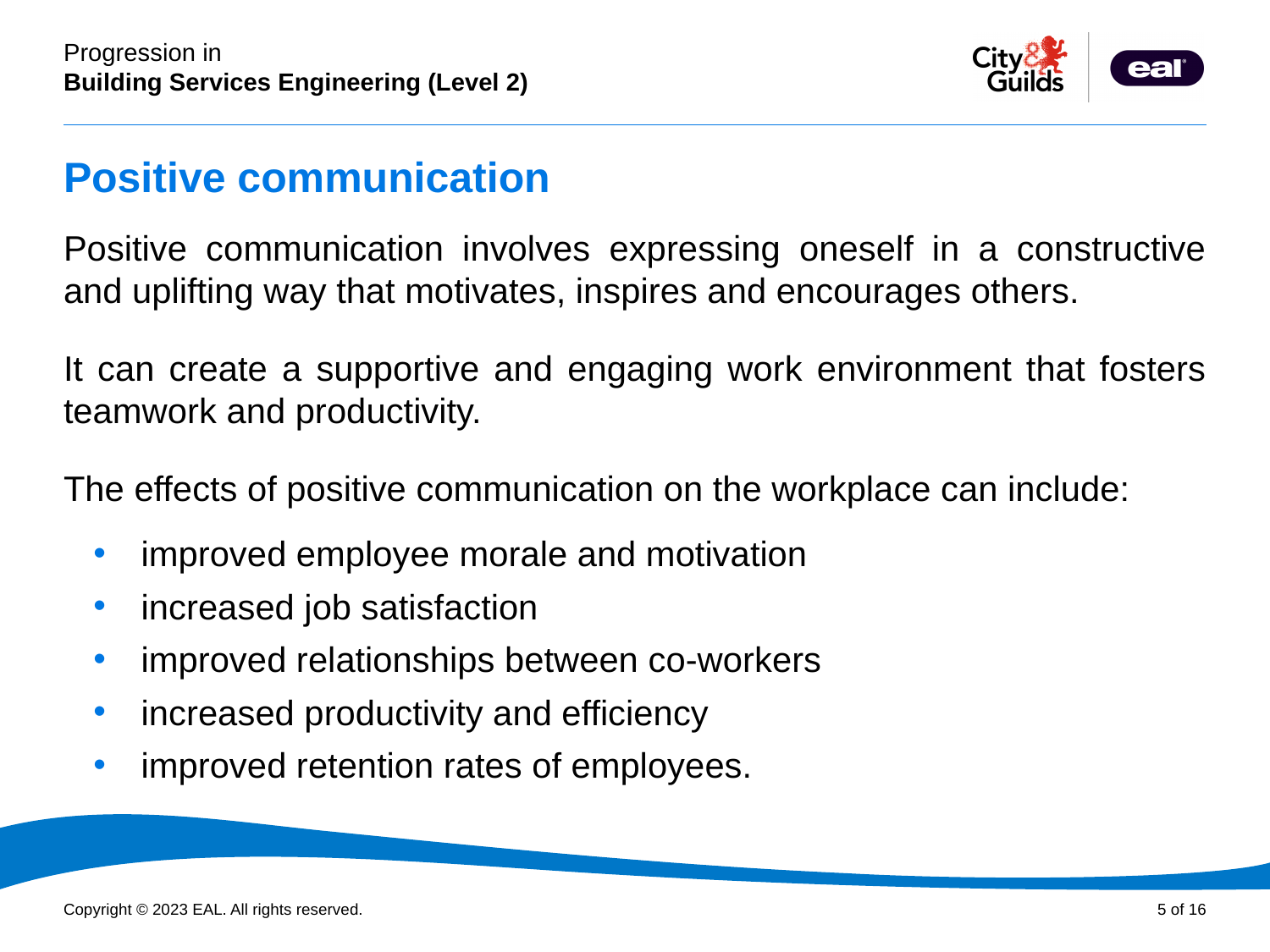

# Positive communication
Positive communication involves expressing oneself in a constructive and uplifting way that motivates, inspires and encourages others.
It can create a supportive and engaging work environment that fosters teamwork and productivity.
The effects of positive communication on the workplace can include:
improved employee morale and motivation
increased job satisfaction
improved relationships between co-workers
increased productivity and efficiency
improved retention rates of employees.